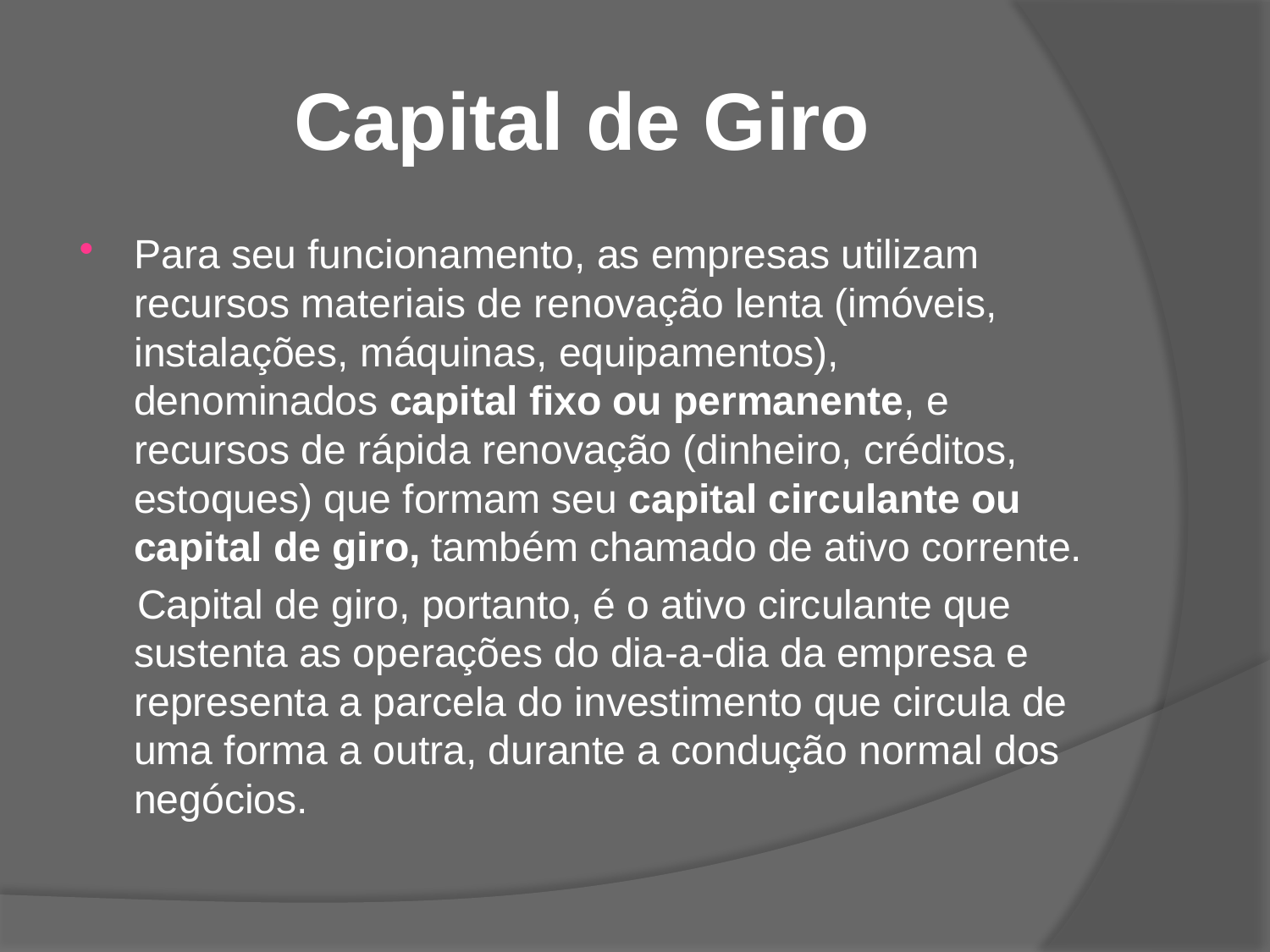

# Capital de Giro
Para seu funcionamento, as empresas utilizam recursos materiais de renovação lenta (imóveis, instalações, máquinas, equipamentos), denominados capital fixo ou permanente, e recursos de rápida renovação (dinheiro, créditos, estoques) que formam seu capital circulante ou capital de giro, também chamado de ativo corrente.
     Capital de giro, portanto, é o ativo circulante que sustenta as operações do dia-a-dia da empresa e representa a parcela do investimento que circula de uma forma a outra, durante a condução normal dos negócios.